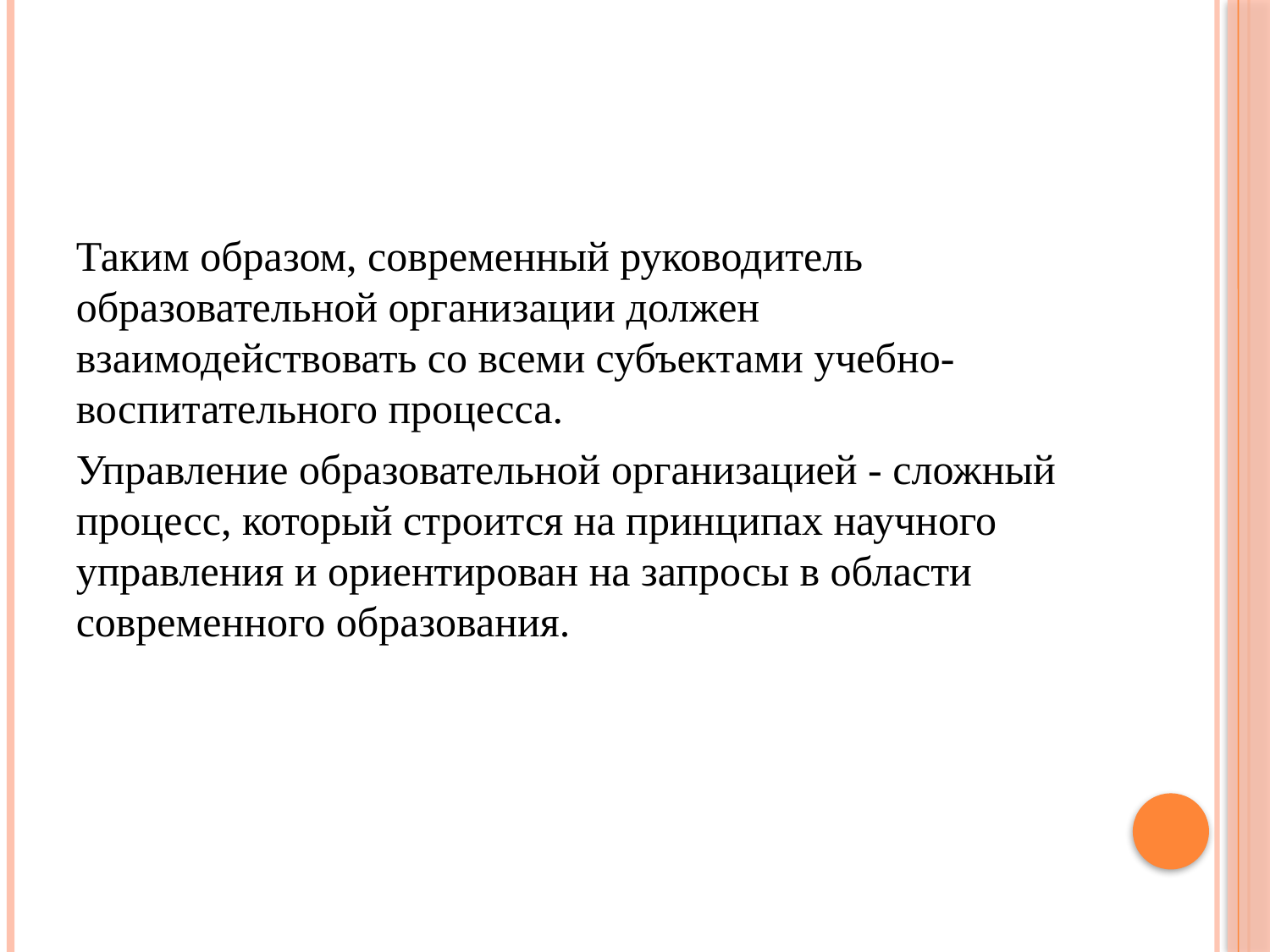

#
Таким образом, современный руководитель образовательной организации должен взаимодействовать со всеми субъектами учебно-воспитательного процесса.
Управление образовательной организацией - сложный процесс, который строится на принципах научного управления и ориентирован на запросы в области современного образования.